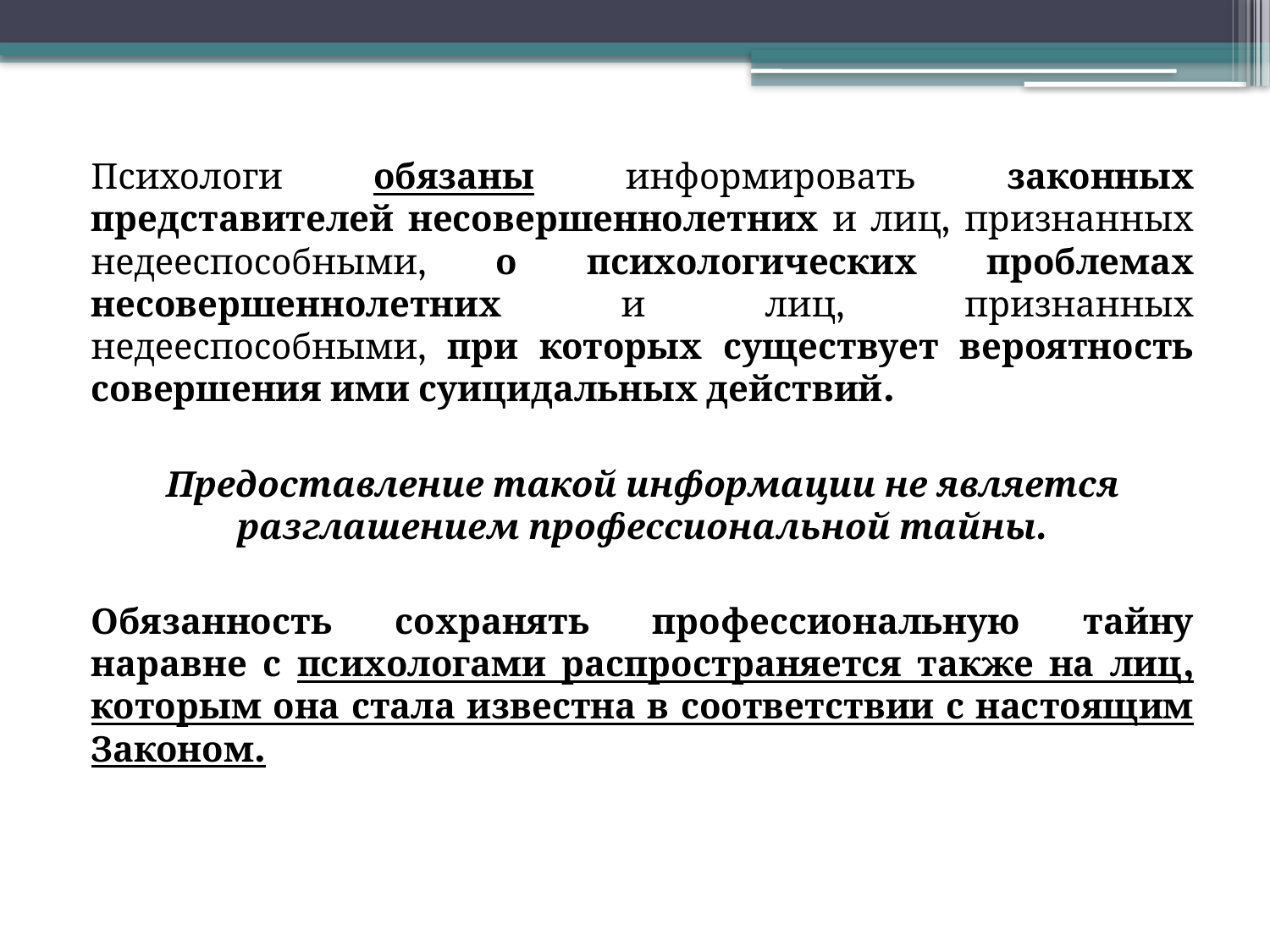

Психологи обязаны информировать законных представителей несовершеннолетних и лиц, признанных недееспособными, о психологических проблемах несовершеннолетних и лиц, признанных недееспособными, при которых существует вероятность совершения ими суицидальных действий.

Предоставление такой информации не является разглашением профессиональной тайны.

Обязанность сохранять профессиональную тайну наравне с психологами распространяется также на лиц, которым она стала известна в соответствии с настоящим Законом.